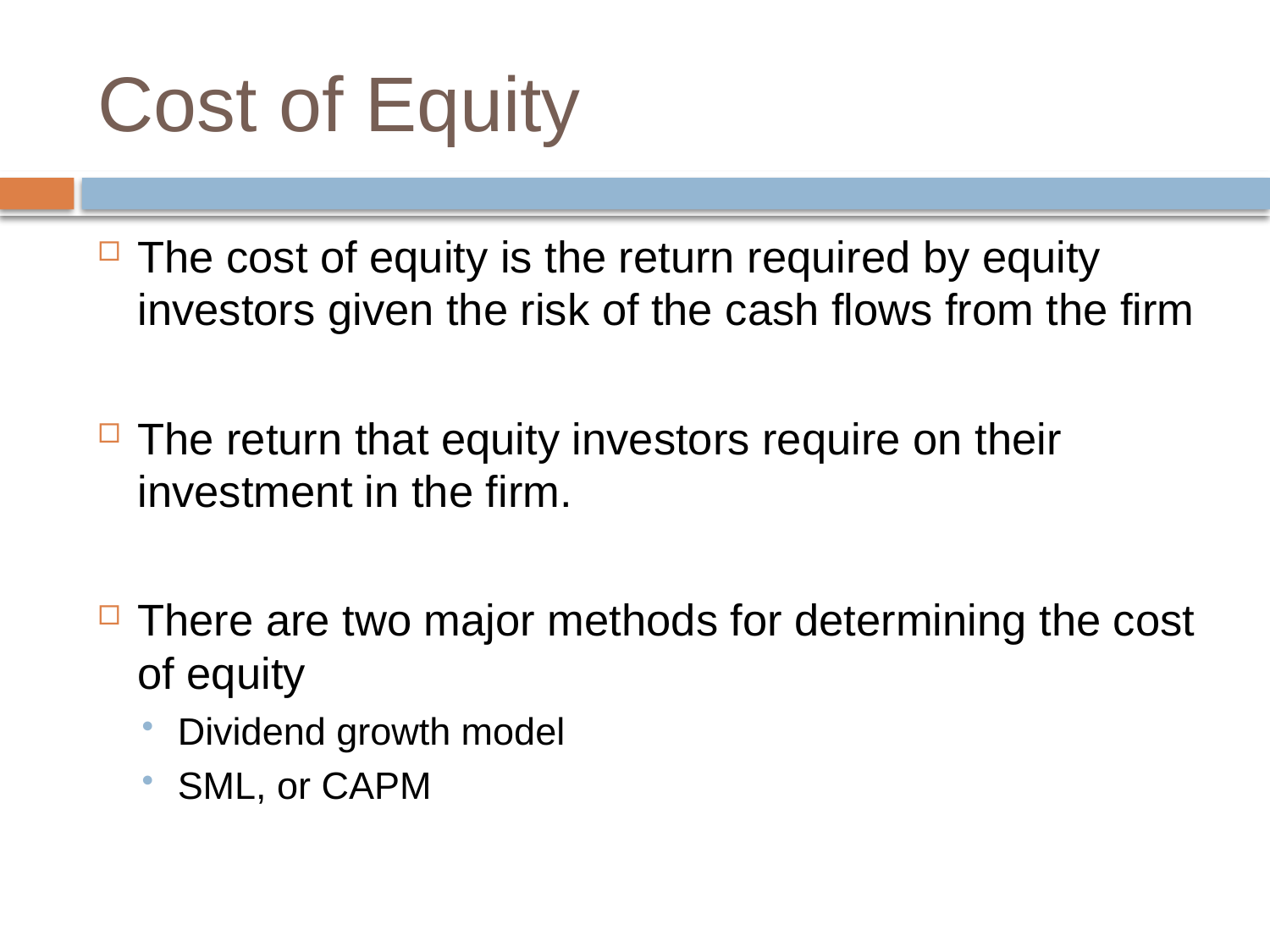

# Cost of Equity
The cost of equity is the return required by equity investors given the risk of the cash flows from the firm

The return that equity investors require on their investment in the firm.

There are two major methods for determining the cost of equity
Dividend growth model
SML, or CAPM